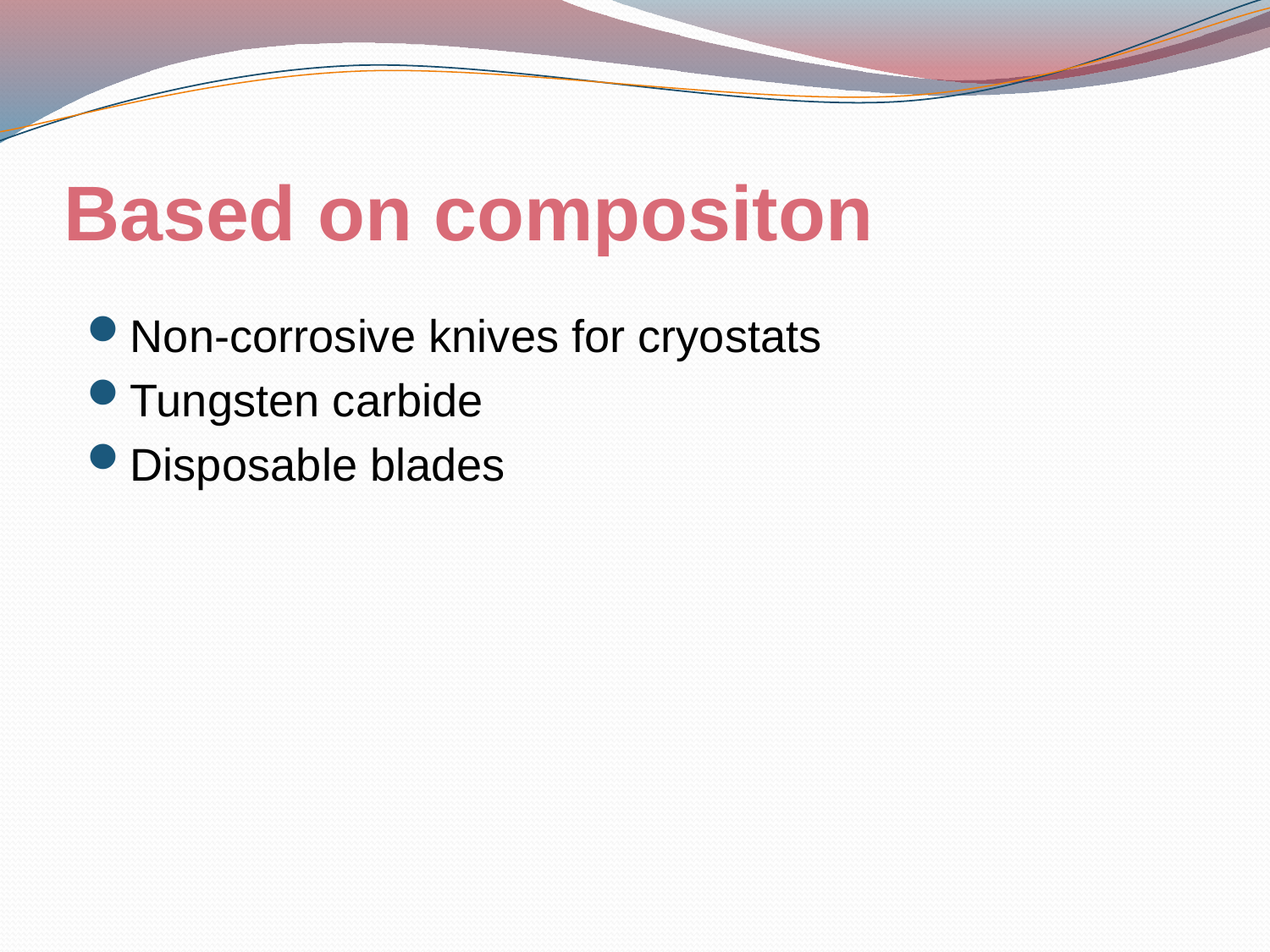

# Based on compositon
Non-corrosive knives for cryostats
Tungsten carbide
Disposable blades